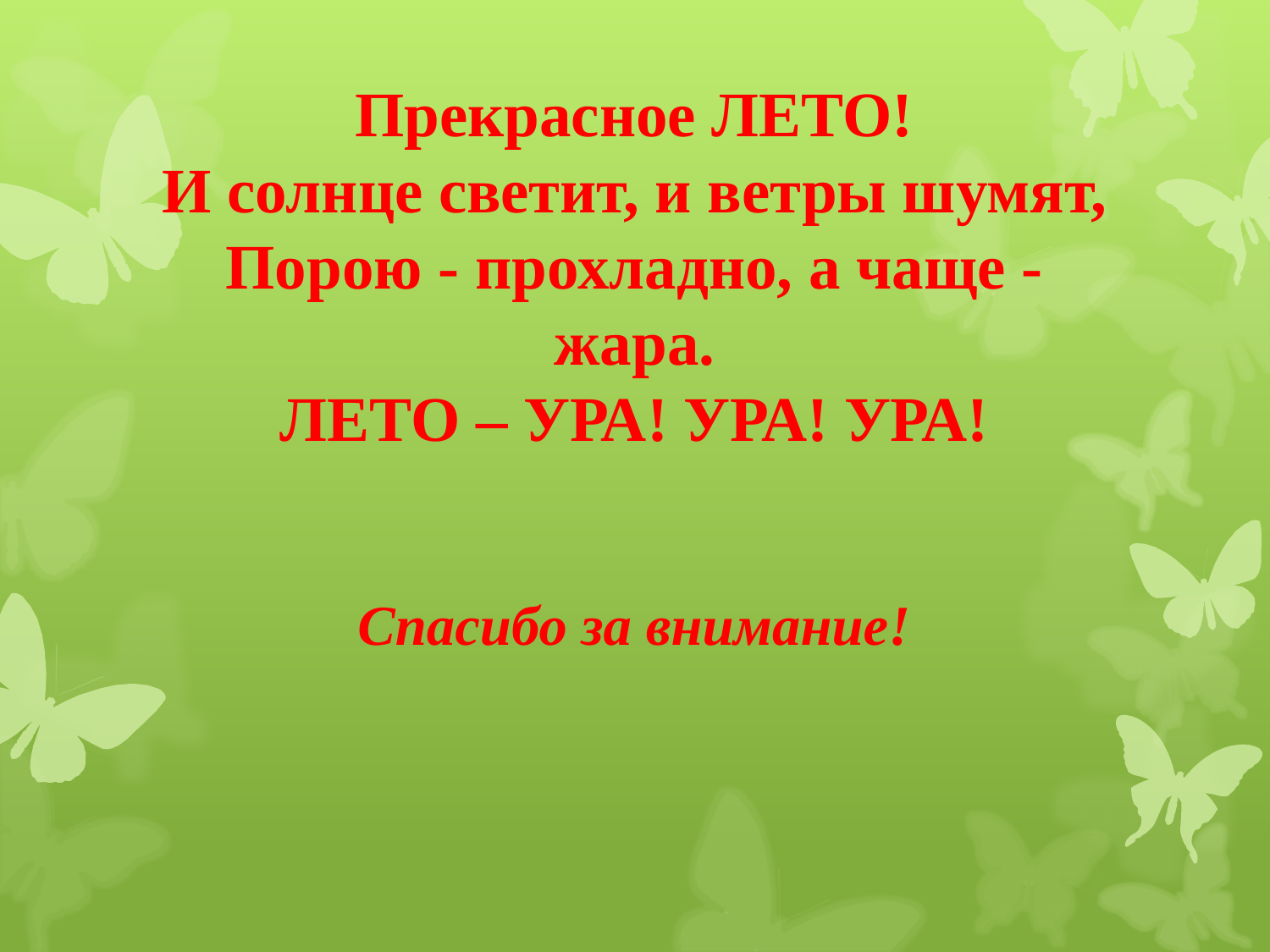

# Прекрасное ЛЕТО! И солнце светит, и ветры шумят, Порою - прохладно, а чаще - жара. ЛЕТО – УРА! УРА! УРА! Спасибо за внимание!